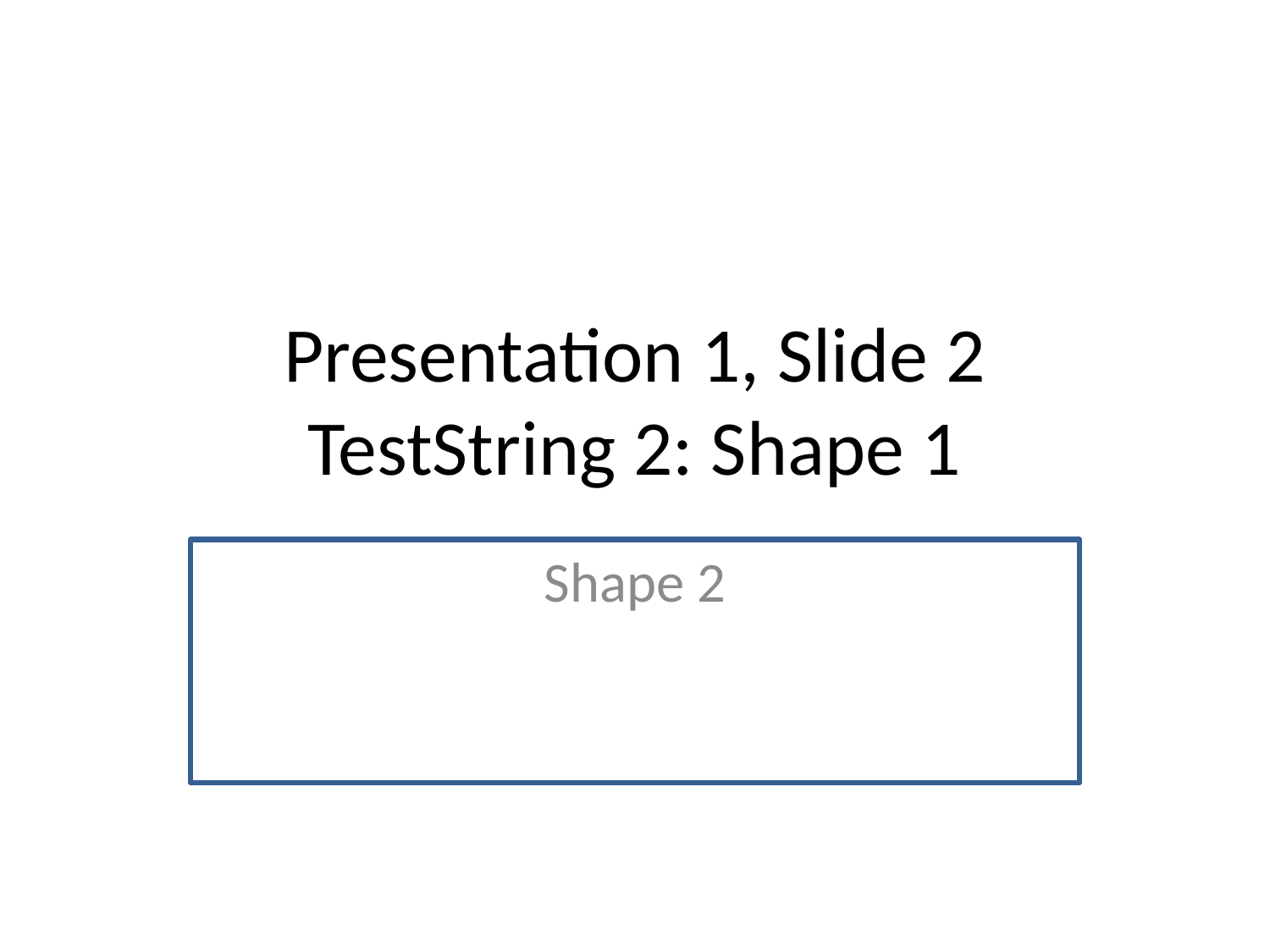

# Presentation 1, Slide 2 TestString 2: Shape 1
Shape 2